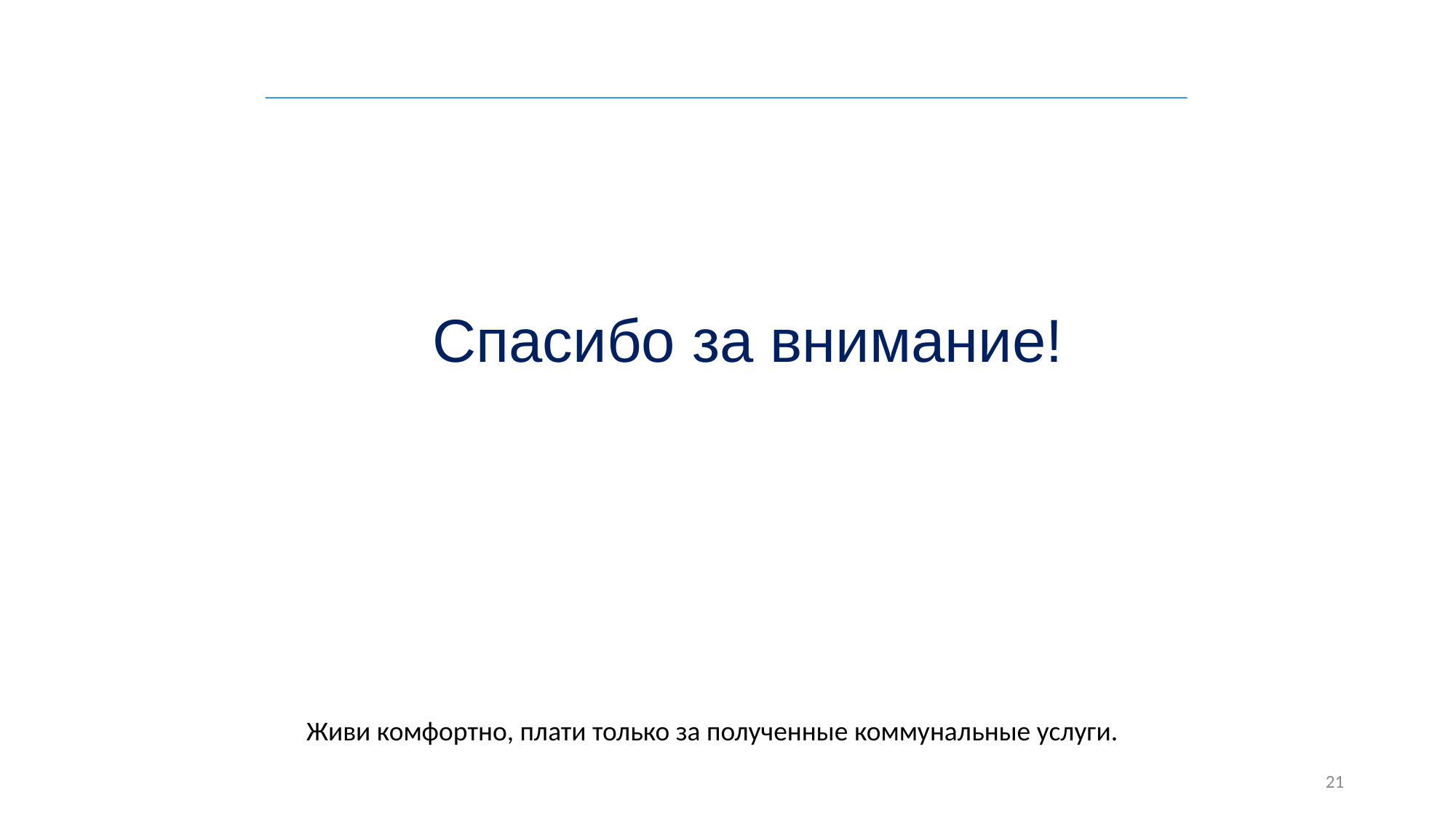

Спасибо за внимание!
Живи комфортно, плати только за полученные коммунальные услуги.
21